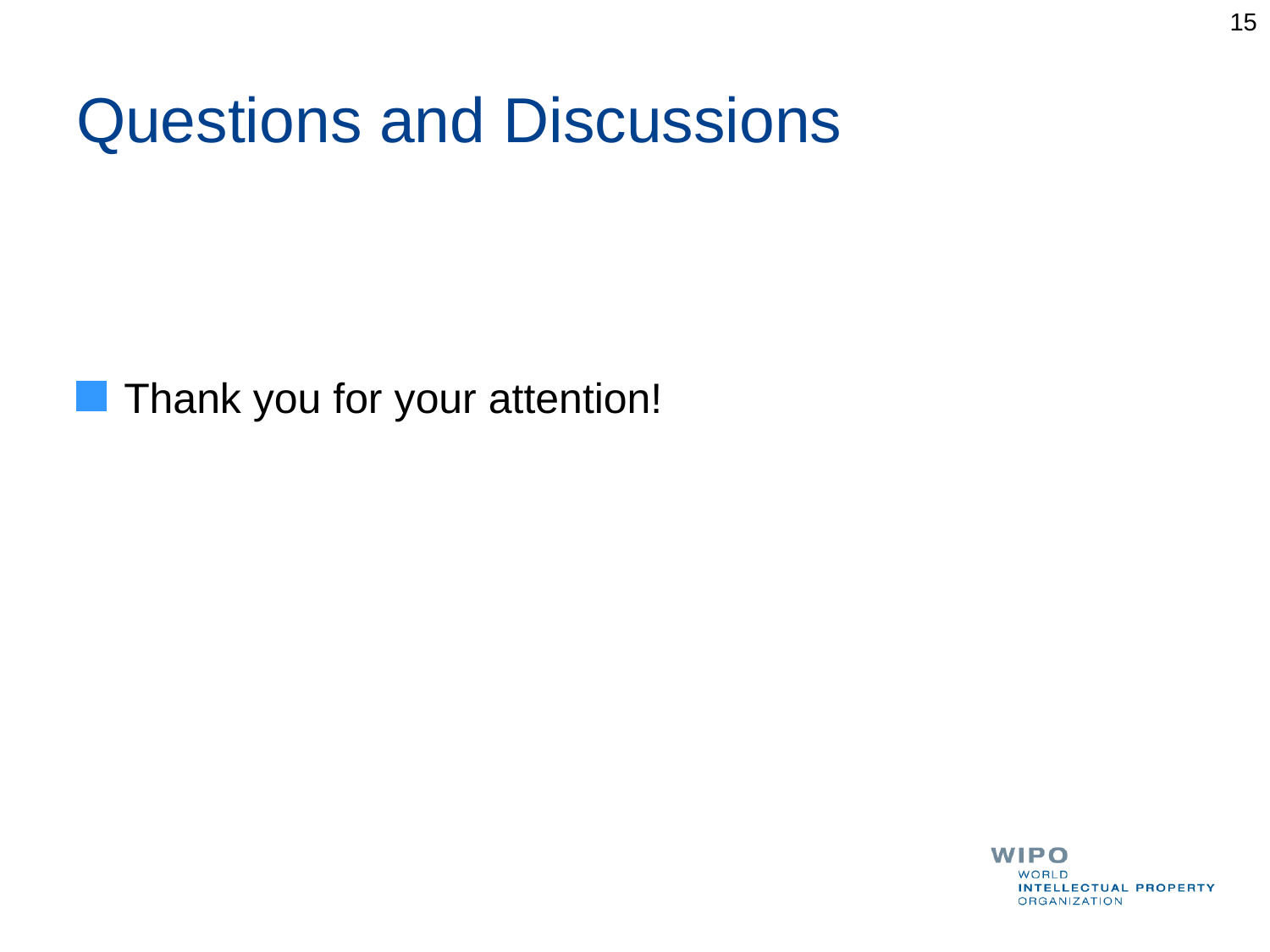

15
# Questions and Discussions

Thank you for your attention!